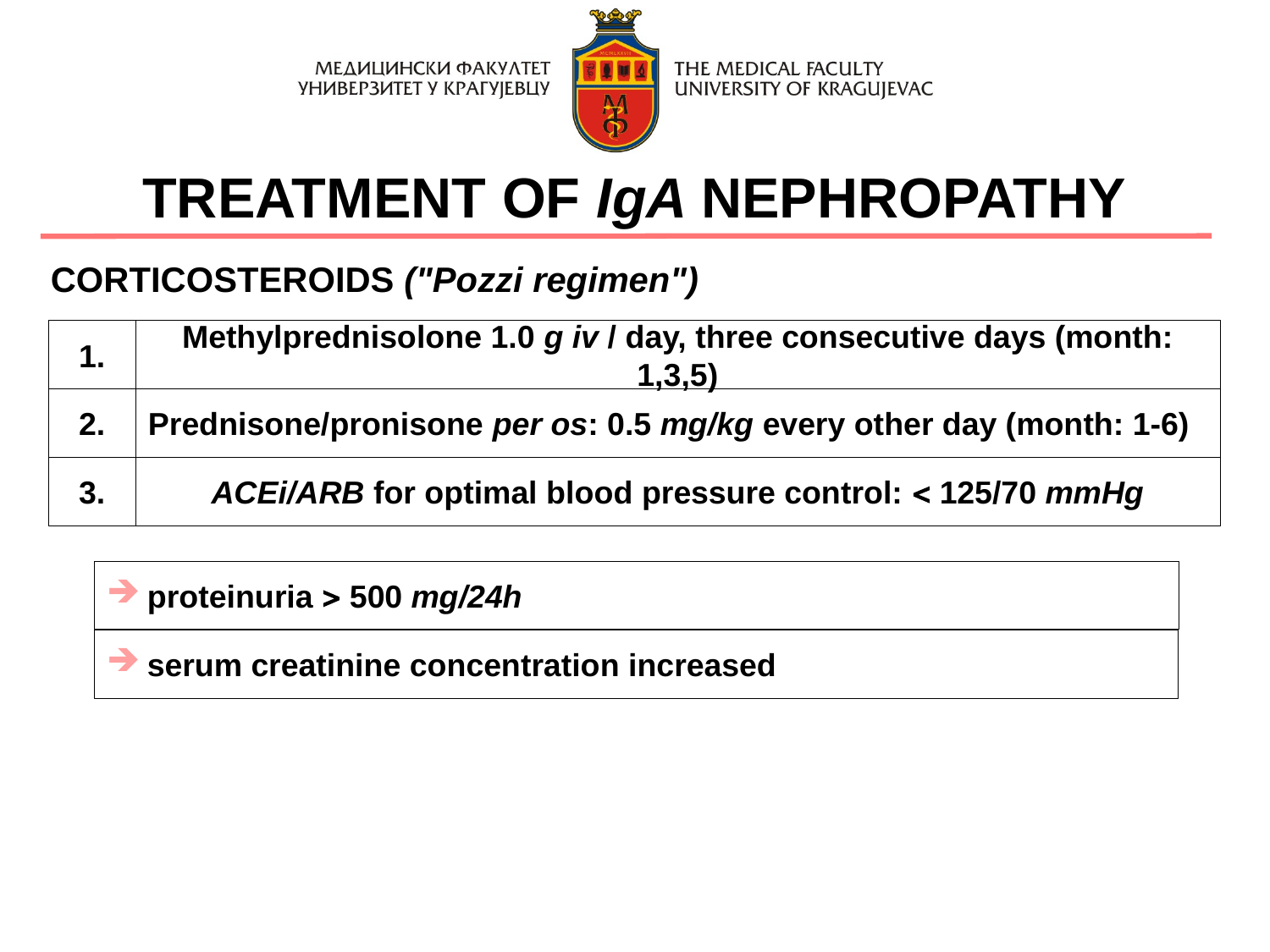

TREATMENT OF IgA NEPHROPATHY

CORTICOSTEROIDS ("Pozzi regimen")
1.
Methylprednisolone 1.0 g iv / day, three consecutive days (month: 1,3,5)
2.
Prednisone/pronisone per os: 0.5 mg/kg every other day (month: 1-6)
3.
ACEi/ARB for optimal blood pressure control: < 125/70 mmHg
 proteinuria > 500 mg/24h
 serum creatinine concentration increased